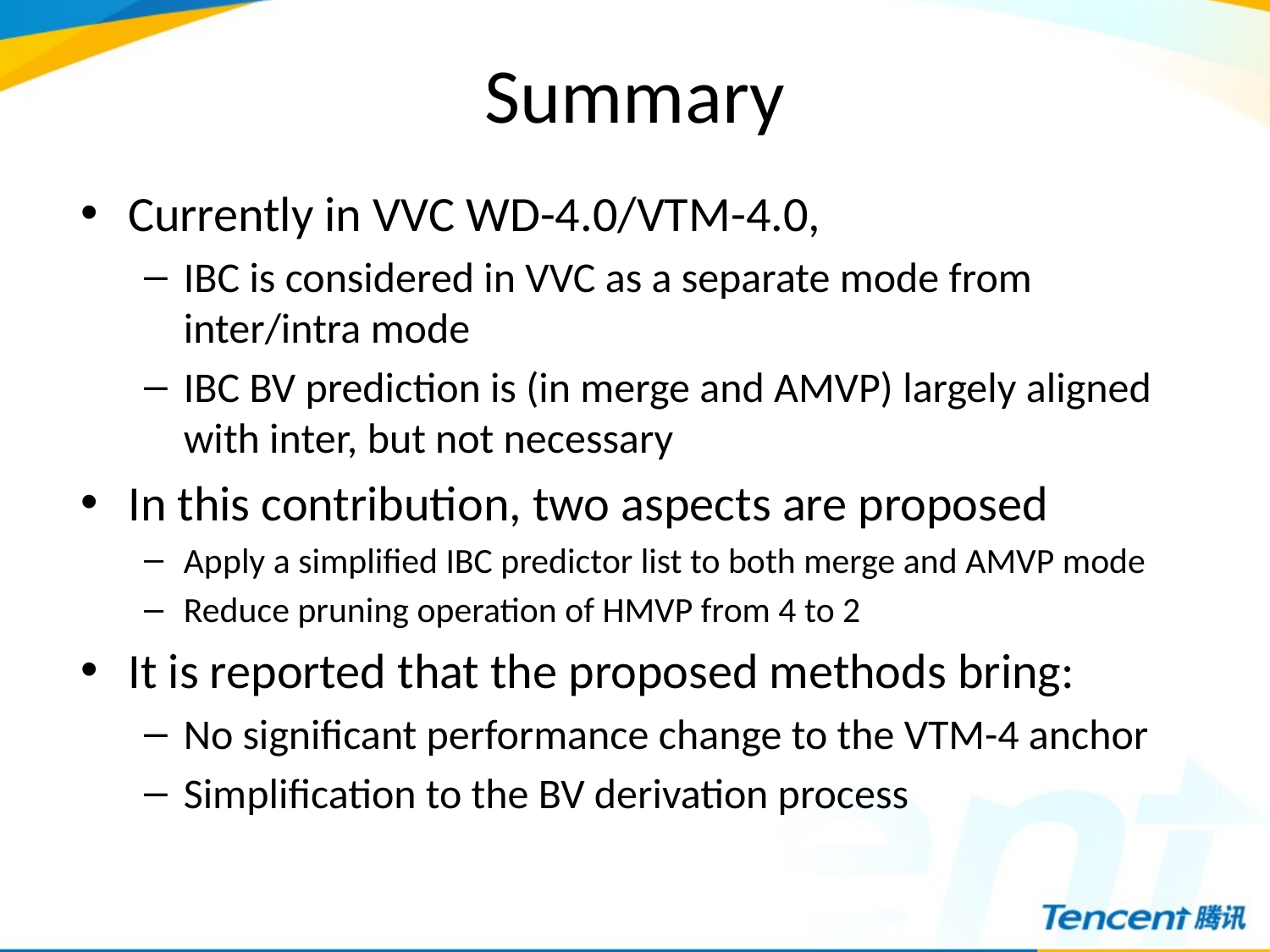

# Summary
Currently in VVC WD-4.0/VTM-4.0,
IBC is considered in VVC as a separate mode from inter/intra mode
IBC BV prediction is (in merge and AMVP) largely aligned with inter, but not necessary
In this contribution, two aspects are proposed
Apply a simplified IBC predictor list to both merge and AMVP mode
Reduce pruning operation of HMVP from 4 to 2
It is reported that the proposed methods bring:
No significant performance change to the VTM-4 anchor
Simplification to the BV derivation process